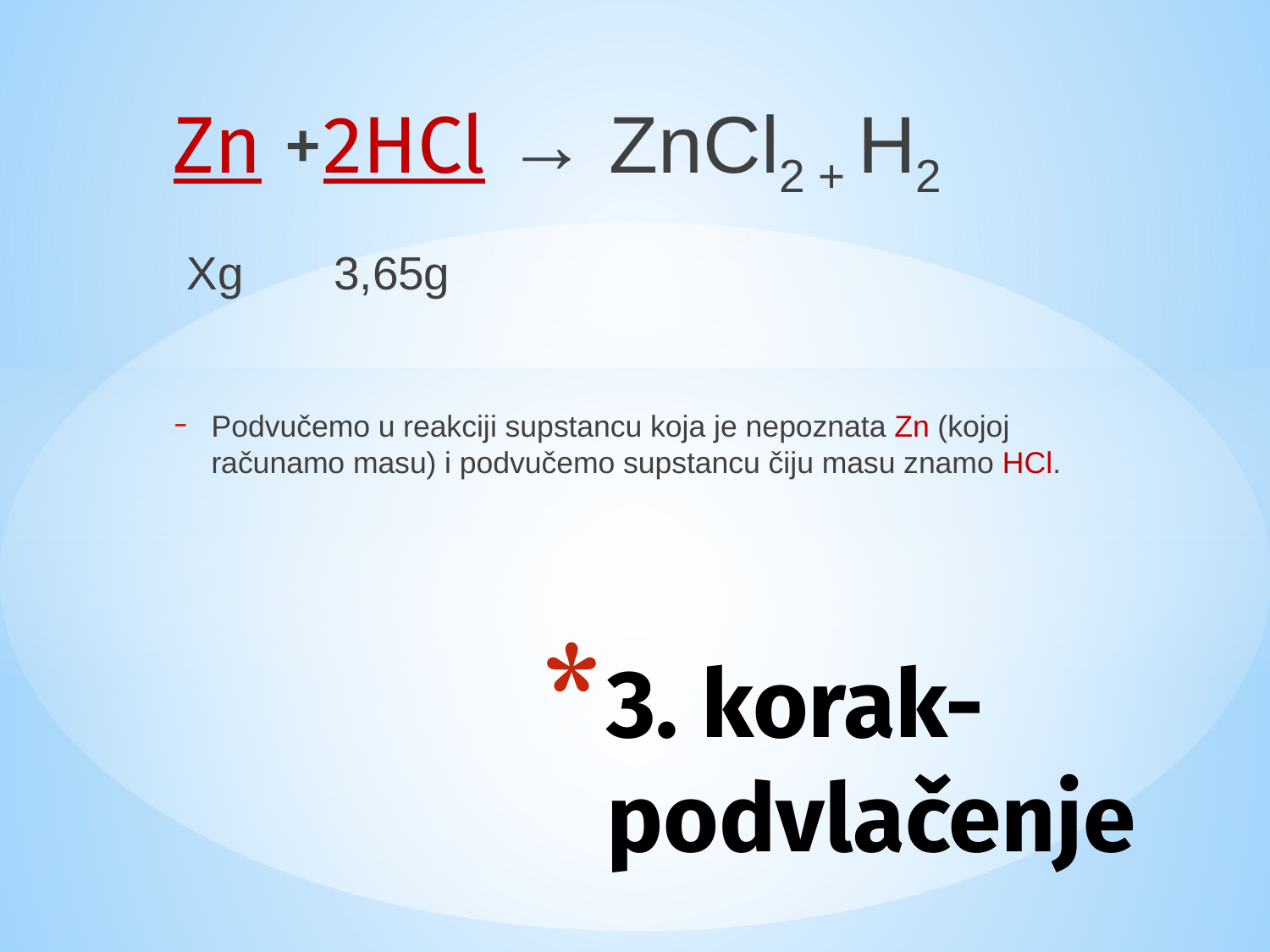

Zn +2HCl → ZnCl2 + H2
 Xg       3,65g

Podvučemo u reakciji supstancu koja je nepoznata Zn (kojoj računamo masu) i podvučemo supstancu čiju masu znamo HCl.

# 3. korak- podvlačenje